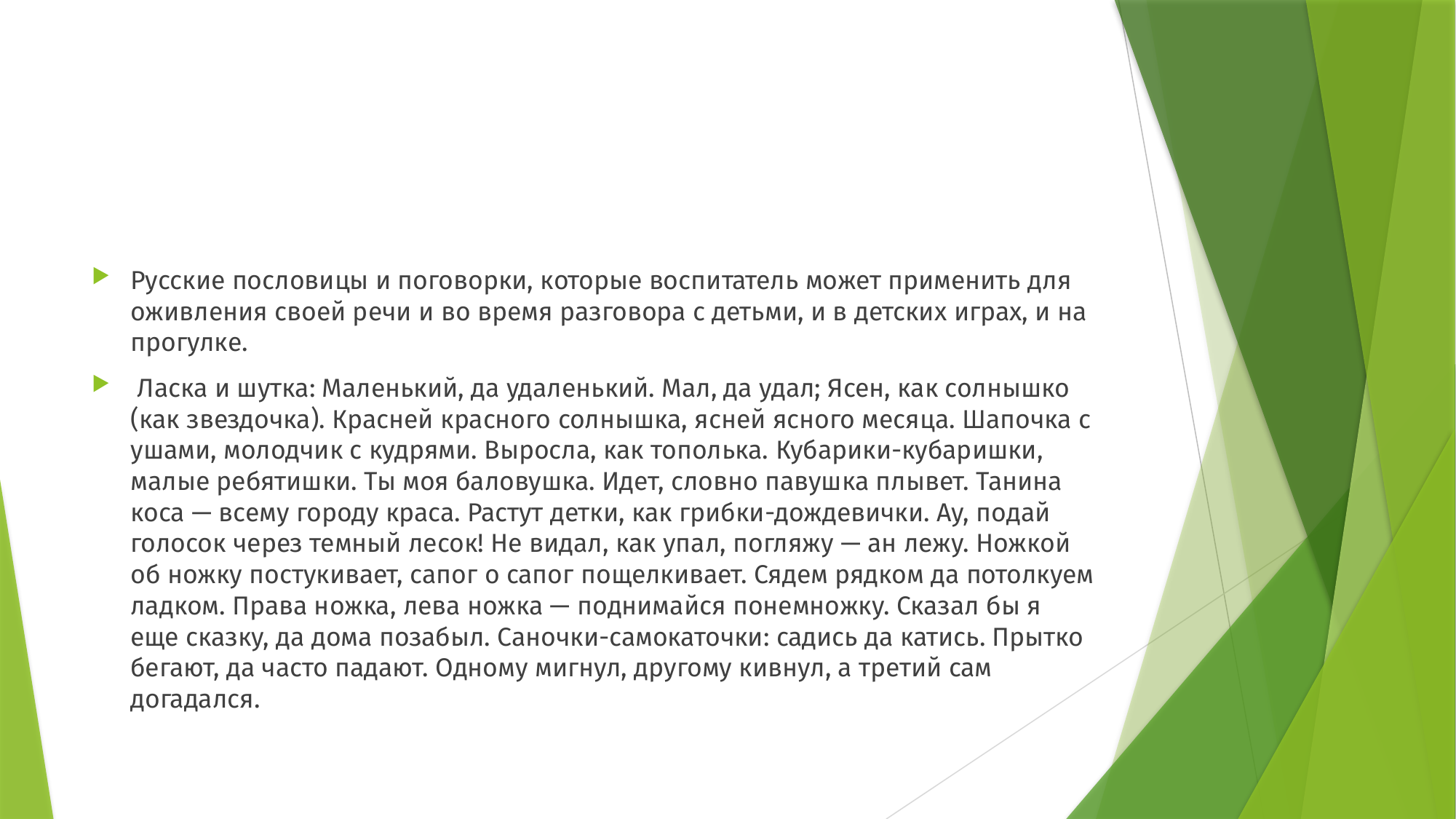

#
Русские пословицы и поговорки, которые воспитатель может применить для оживления своей речи и во время разговора с детьми, и в детских играх, и на прогулке.
 Ласка и шутка: Маленький, да удаленький. Мал, да удал; Ясен, как солнышко (как звездочка). Красней красного солнышка, ясней ясного месяца. Шапочка с ушами, молодчик с кудрями. Выросла, как тополька. Кубарики-кубаришки, малые ребятишки. Ты моя баловушка. Идет, словно павушка плывет. Танина коса — всему городу краса. Растут детки, как грибки-дождевички. Ау, подай голосок через темный лесок! Не видал, как упал, погляжу — ан лежу. Ножкой об ножку постукивает, сапог о сапог пощелкивает. Сядем рядком да потолкуем ладком. Права ножка, лева ножка — поднимайся понемножку. Сказал бы я еще сказку, да дома позабыл. Саночки-самокаточки: садись да катись. Прытко бегают, да часто падают. Одному мигнул, другому кивнул, а третий сам догадался.